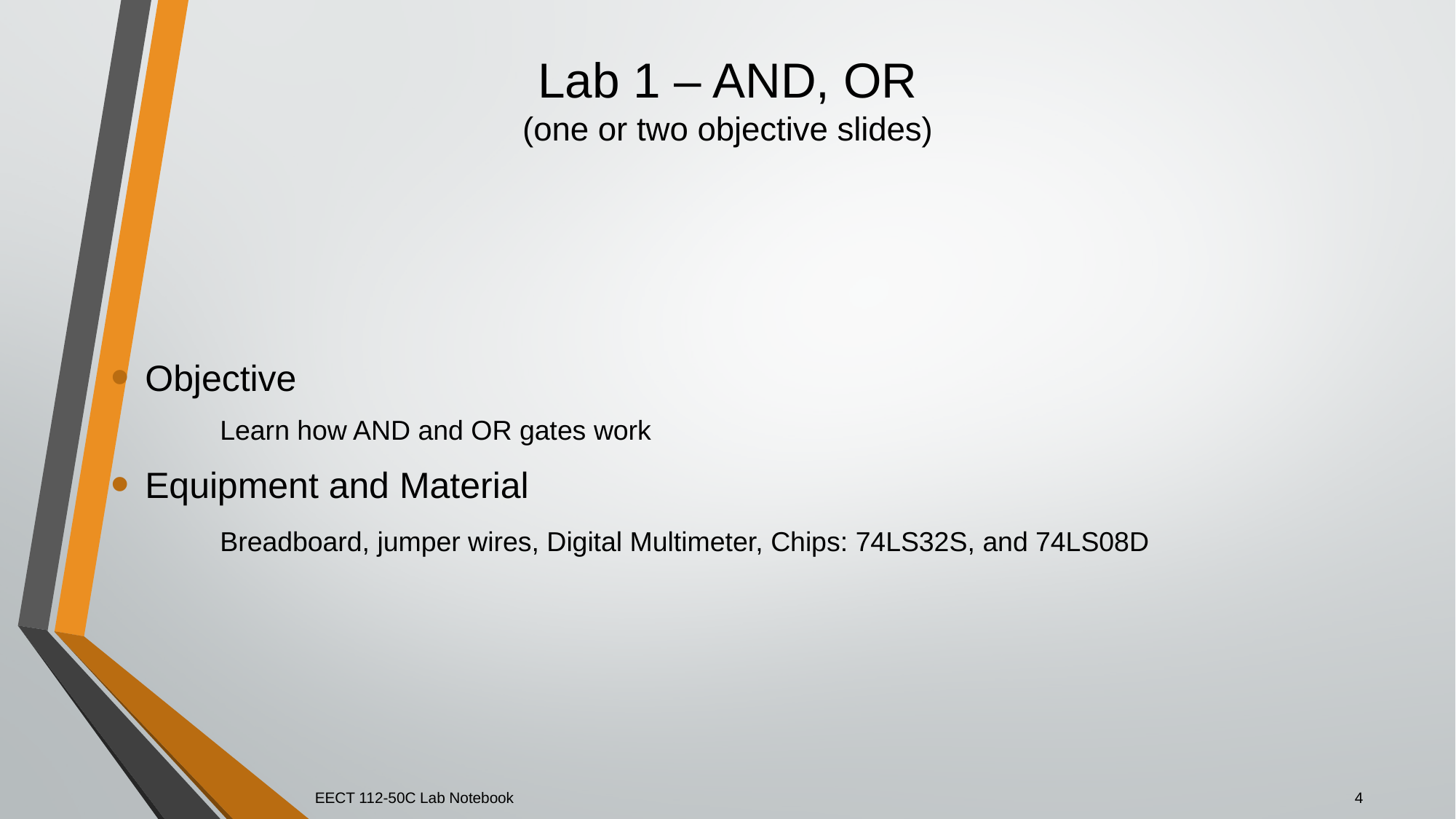

# Lab 1 – AND, OR (one or two objective slides)
Objective
Learn how AND and OR gates work
Equipment and Material
Breadboard, jumper wires, Digital Multimeter, Chips: 74LS32S, and 74LS08D
EECT 112-50C Lab Notebook
4